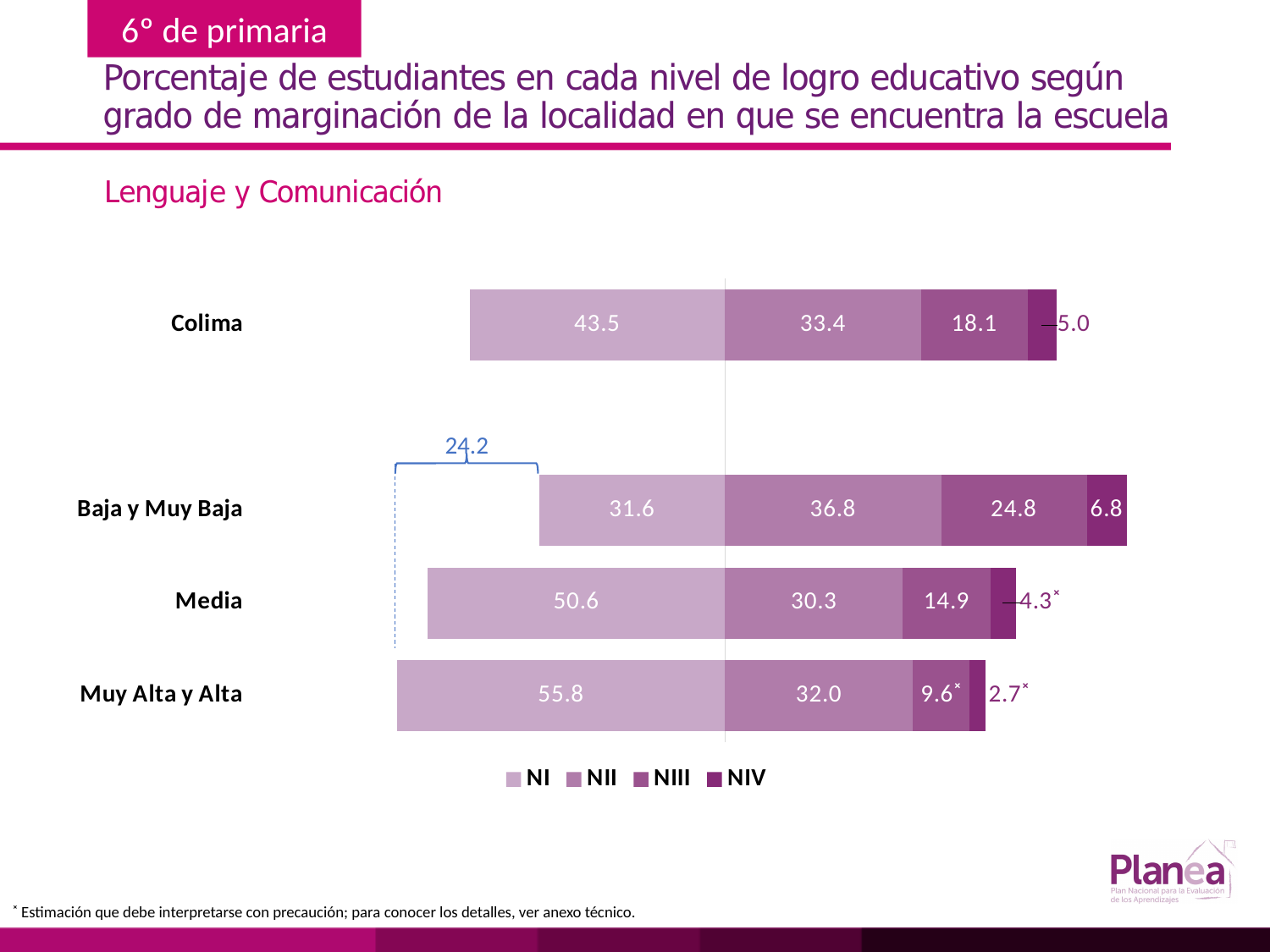

# Porcentaje de estudiantes en cada nivel de logro educativo según grado de marginación de la localidad en que se encuentra la escuela

Lenguaje y Comunicación

### Chart

| Category |  |  |  |  |
|---|---|---|---|---|
| Muy Alta y Alta | -55.8 | 32.0 | 9.6 | 2.7 |
| Media | -50.6 | 30.3 | 14.9 | 4.3 |
| Baja y Muy Baja | -31.6 | 36.8 | 24.8 | 6.8 |
|  | None | None | None | None |
| Colima | -43.5 | 33.4 | 18.1 | 5.0 |
24.2
˟ Estimación que debe interpretarse con precaución; para conocer los detalles, ver anexo técnico.